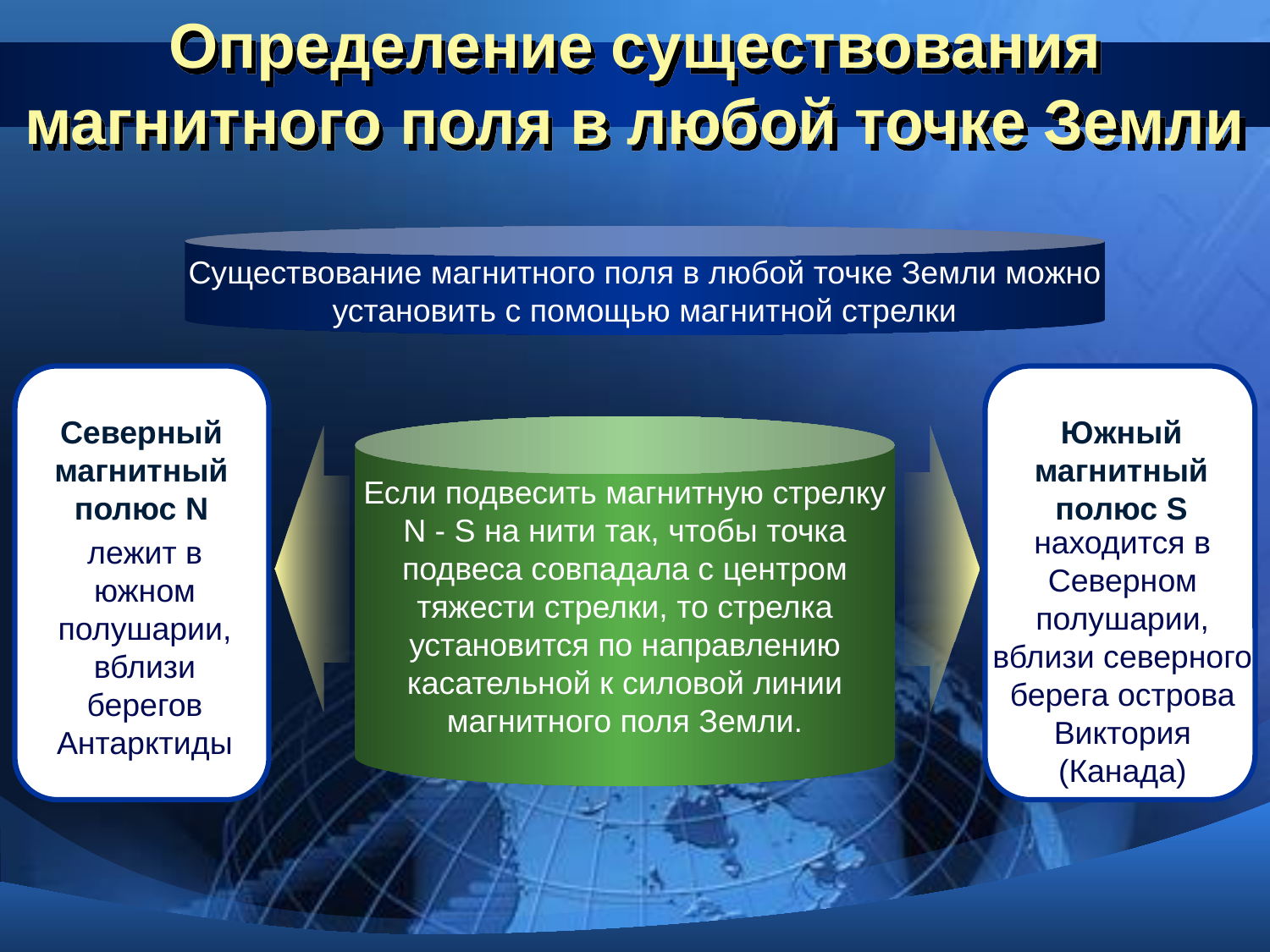

# Определение существования магнитного поля в любой точке Земли

Существование магнитного поля в любой точке Земли можно установить с помощью магнитной стрелки

Северный магнитный полюс N

Южный магнитный полюс S

Если подвесить магнитную стрелку N - S на нити так, чтобы точка подвеса совпадала с центром тяжести стрелки, то стрелка установится по направлению касательной к силовой линии магнитного поля Земли.
находится в Северном полушарии, вблизи северного берега острова Виктория (Канада)
лежит в южном полушарии, вблизи берегов Антарктиды